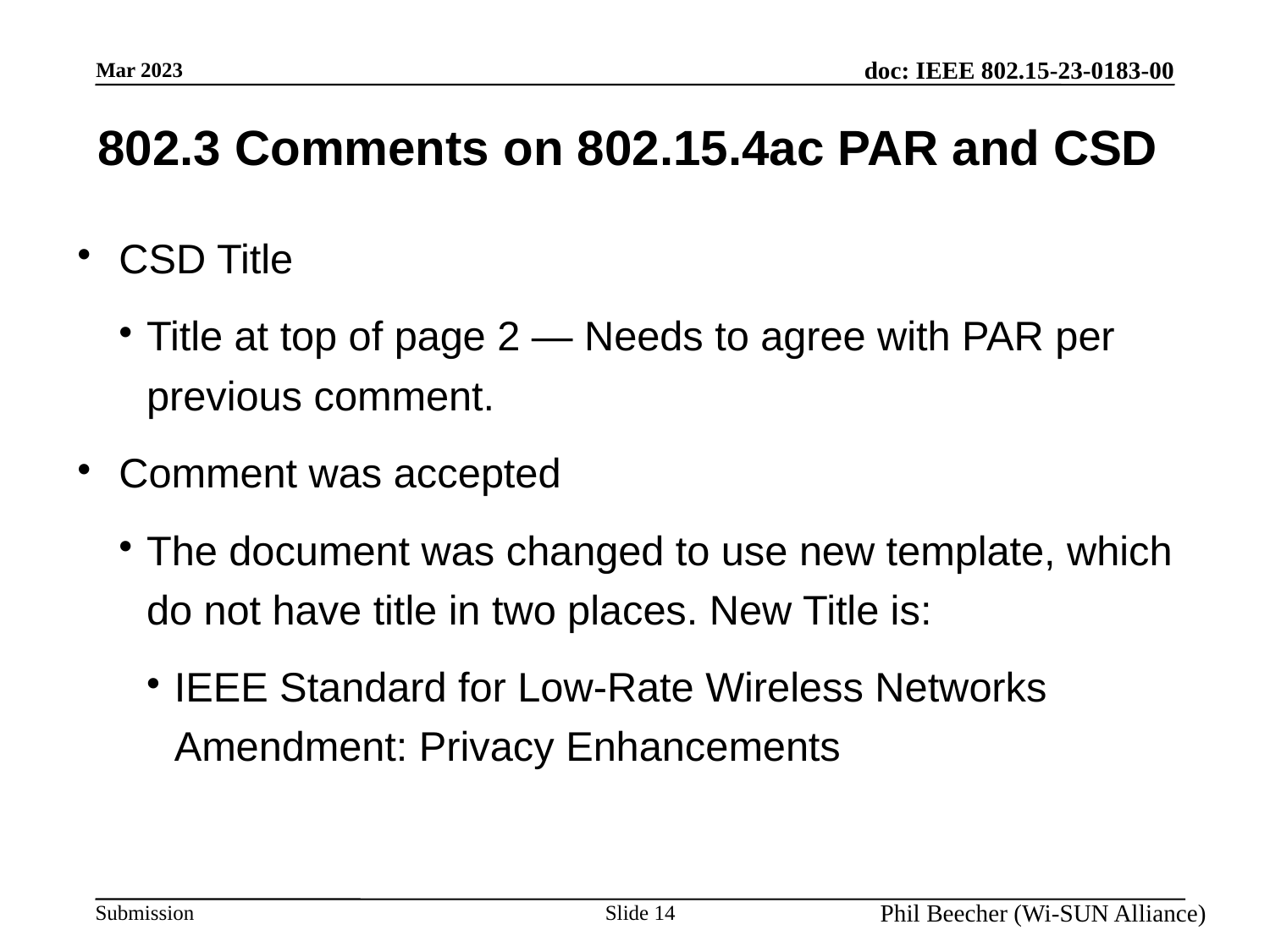

802.3 Comments on 802.15.4ac PAR and CSD
CSD Title
Title at top of page 2 — Needs to agree with PAR per previous comment.
Comment was accepted
The document was changed to use new template, which do not have title in two places. New Title is:
IEEE Standard for Low-Rate Wireless Networks Amendment: Privacy Enhancements
Slide 14